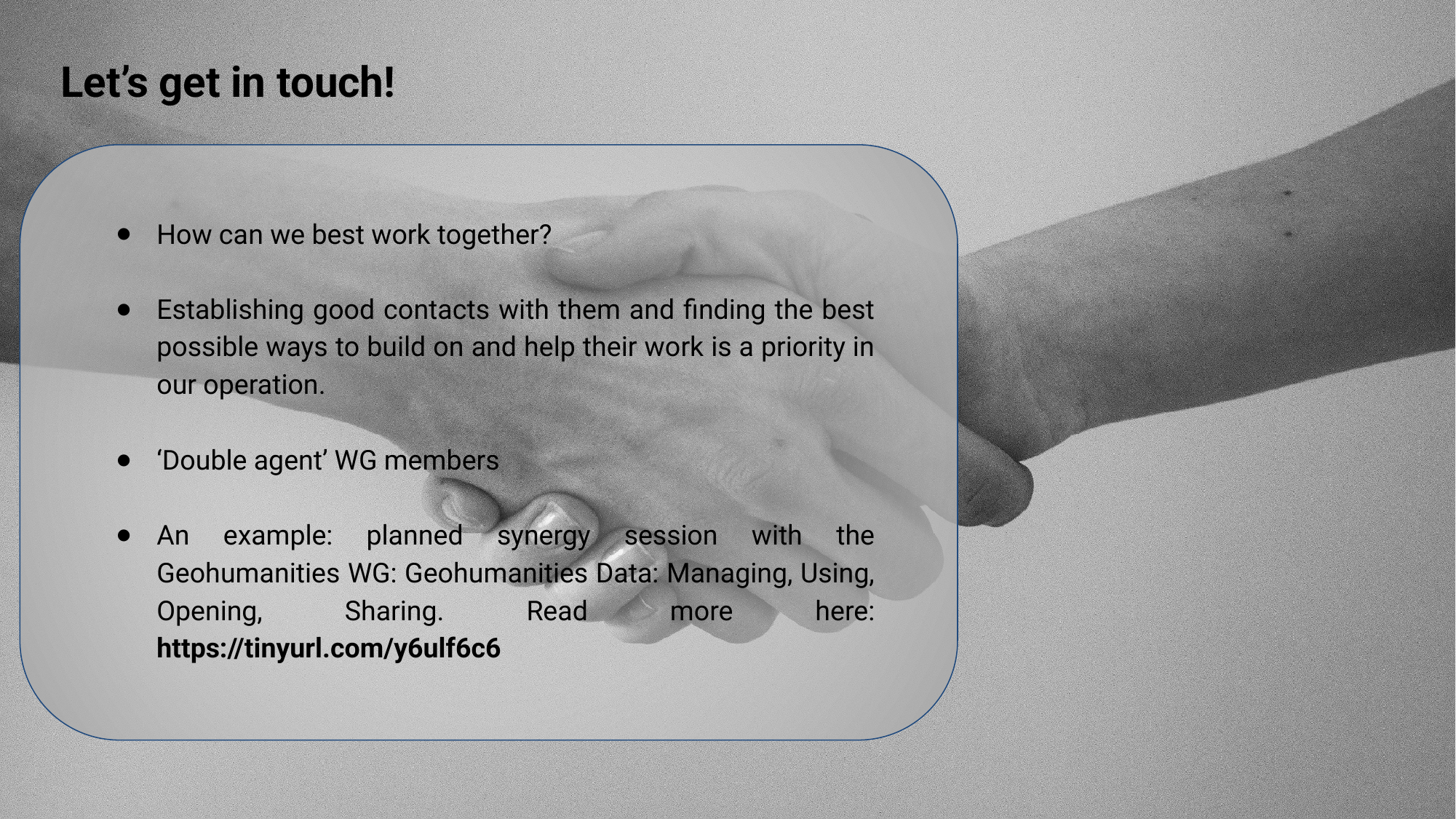

Let’s get in touch!

How can we best work together?

Establishing good contacts with them and finding the best possible ways to build on and help their work is a priority in our operation.

‘Double agent’ WG members

An example: planned synergy session with the Geohumanities WG: Geohumanities Data: Managing, Using, Opening, Sharing. Read more here: https://tinyurl.com/y6ulf6c6